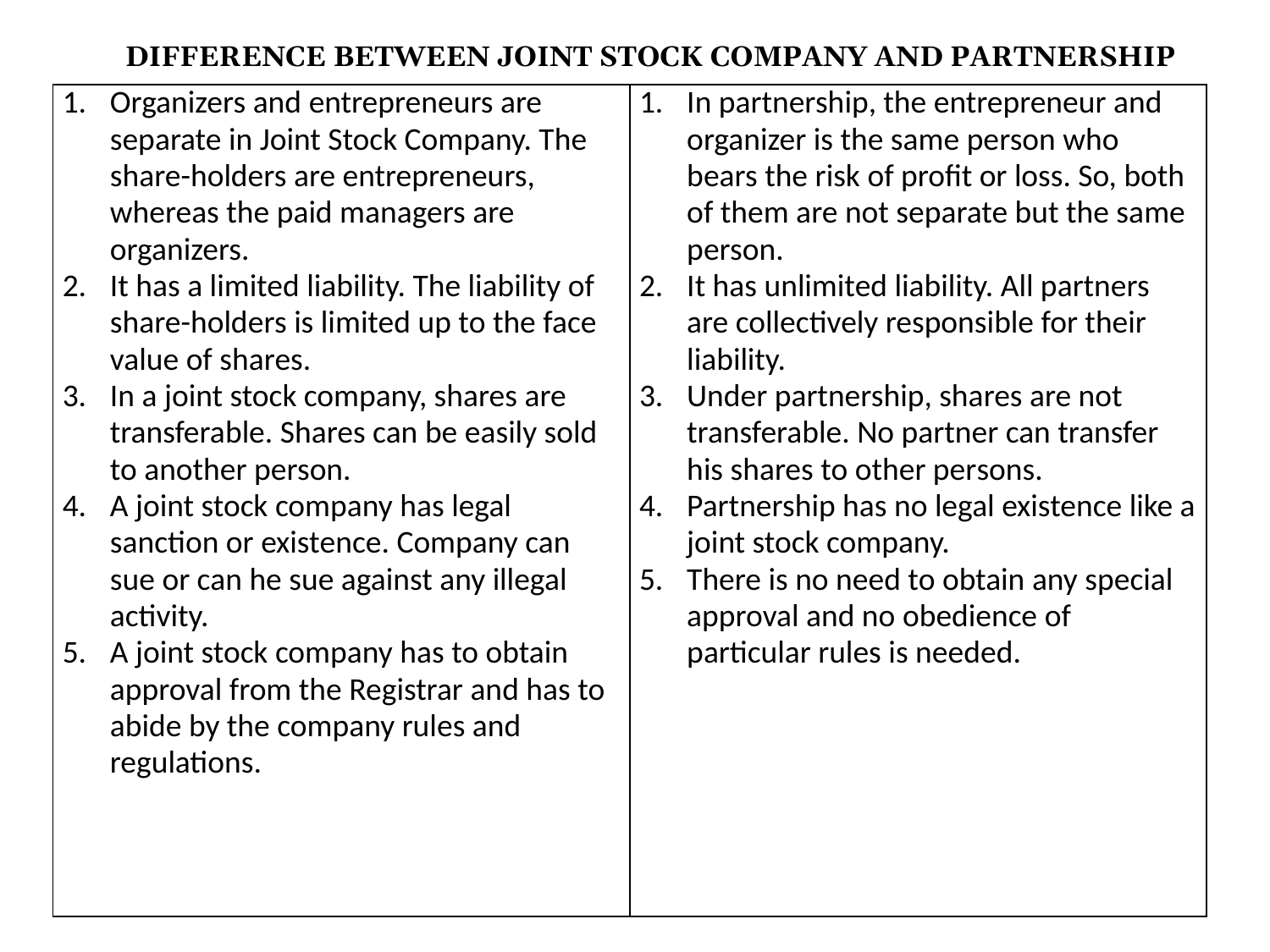

DIFFERENCE BETWEEN JOINT STOCK COMPANY AND PARTNERSHIP
| Organizers and entrepreneurs are separate in Joint Stock Company. The share-holders are entrepreneurs, whereas the paid managers are organizers. It has a limited liability. The liability of share-hold­ers is limited up to the face value of shares. In a joint stock company, shares are transferable. Shares can be easily sold to another person. A joint stock company has legal sanction or exist­ence. Company can sue or can he sue against any illegal activity. A joint stock company has to obtain approval from the Registrar and has to abide by the company rules and regulations. | In partnership, the entrepreneur and organizer is the same person who bears the risk of profit or loss. So, both of them are not separate but the same person. It has unlimited liability. All partners are collec­tively responsible for their liability. Under partnership, shares are not transferable. No partner can transfer his shares to other per­sons. Partnership has no legal existence like a joint stock company. There is no need to obtain any special approval and no obedience of particular rules is needed. |
| --- | --- |